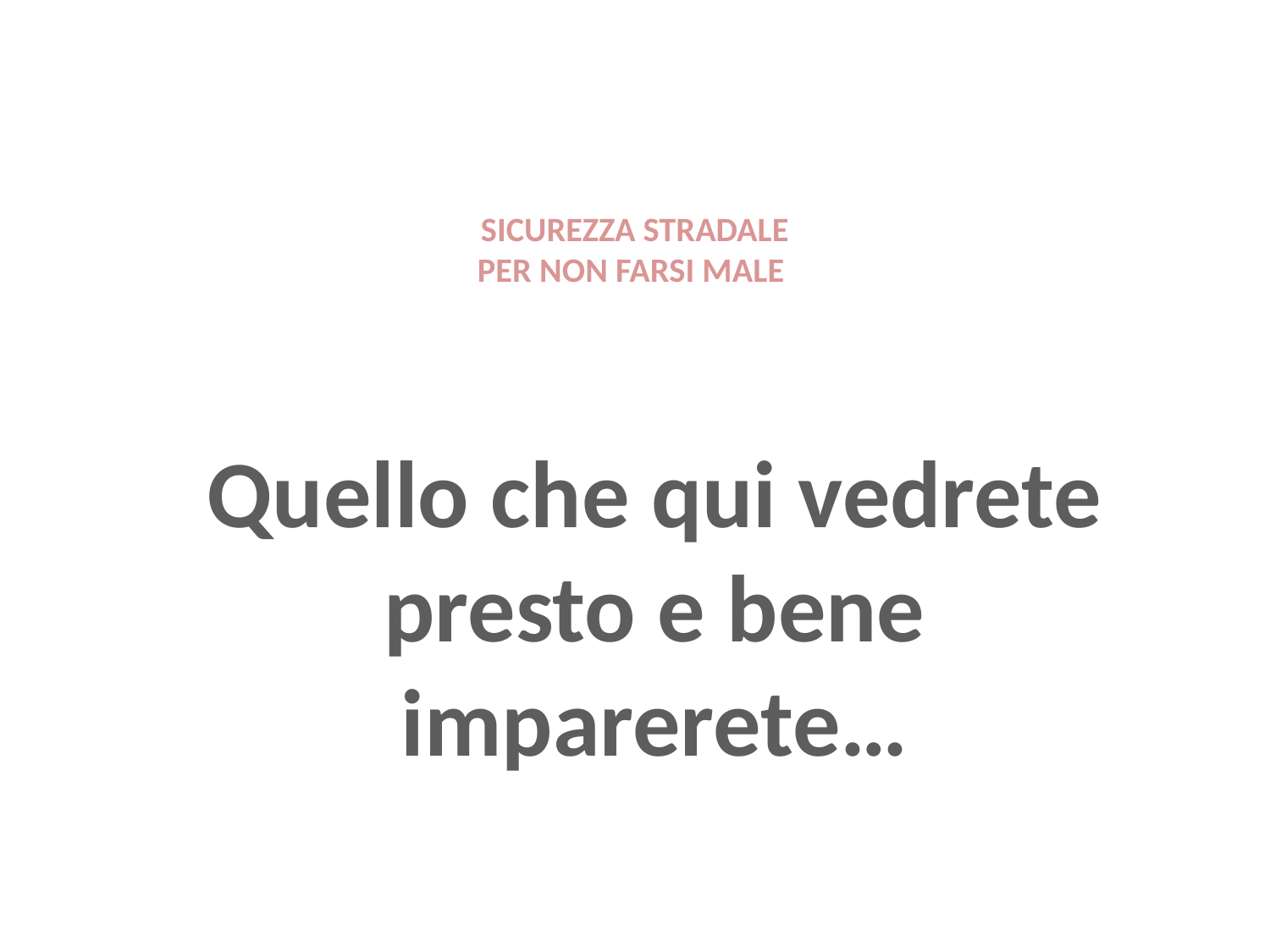

# SICUREZZA STRADALE PER NON FARSI MALE
Quello che qui vedrete
presto e bene imparerete…